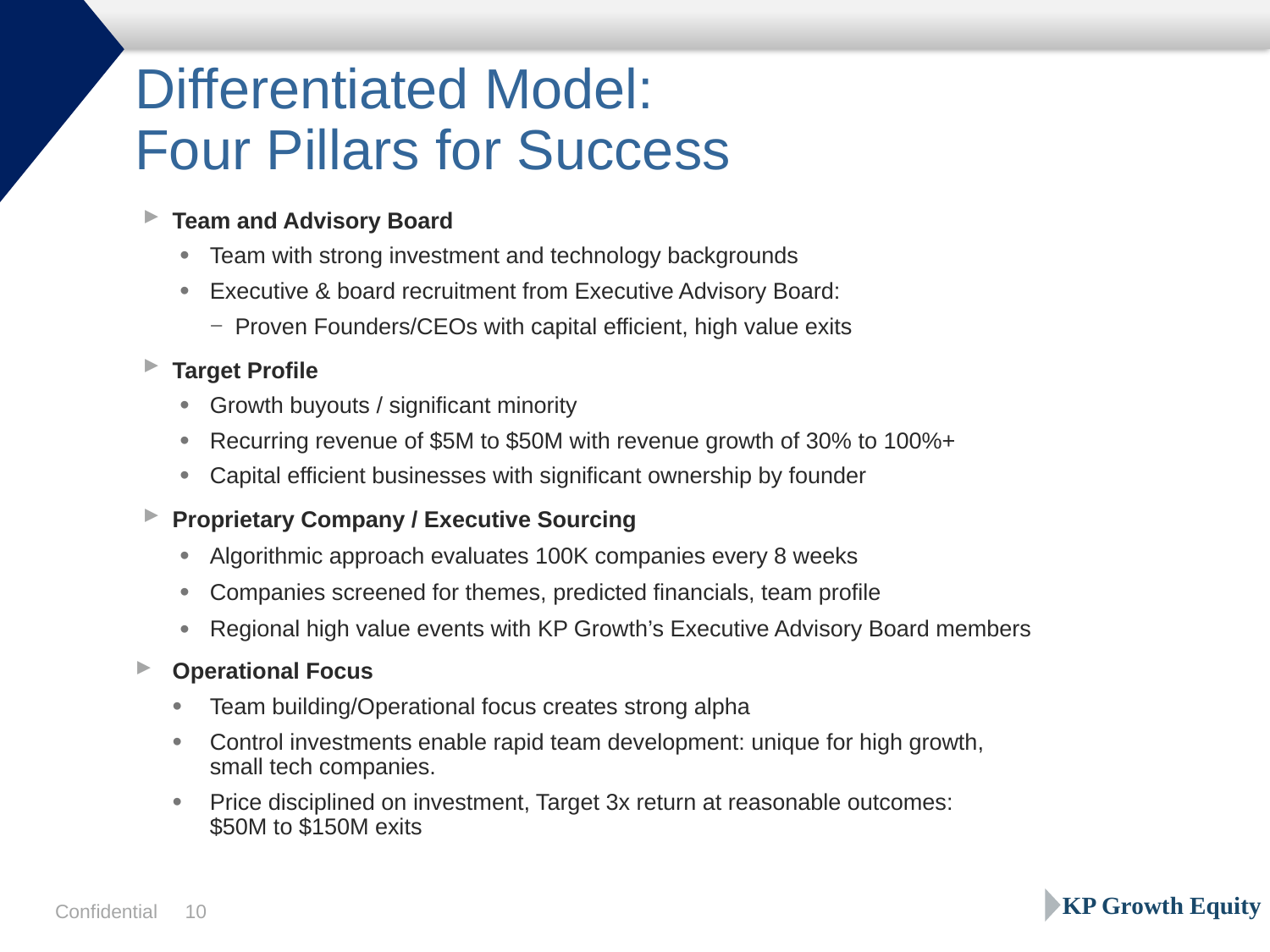

# Differentiated Model: Four Pillars for Success
Team and Advisory Board
Team with strong investment and technology backgrounds
Executive & board recruitment from Executive Advisory Board:
Proven Founders/CEOs with capital efficient, high value exits
Target Profile
Growth buyouts / significant minority
Recurring revenue of $5M to $50M with revenue growth of 30% to 100%+
Capital efficient businesses with significant ownership by founder
Proprietary Company / Executive Sourcing
Algorithmic approach evaluates 100K companies every 8 weeks
Companies screened for themes, predicted financials, team profile
Regional high value events with KP Growth’s Executive Advisory Board members
Operational Focus
Team building/Operational focus creates strong alpha
Control investments enable rapid team development: unique for high growth,
small tech companies.
Price disciplined on investment, Target 3x return at reasonable outcomes:
$50M to $150M exits

KP Growth Equity
Confidential
10